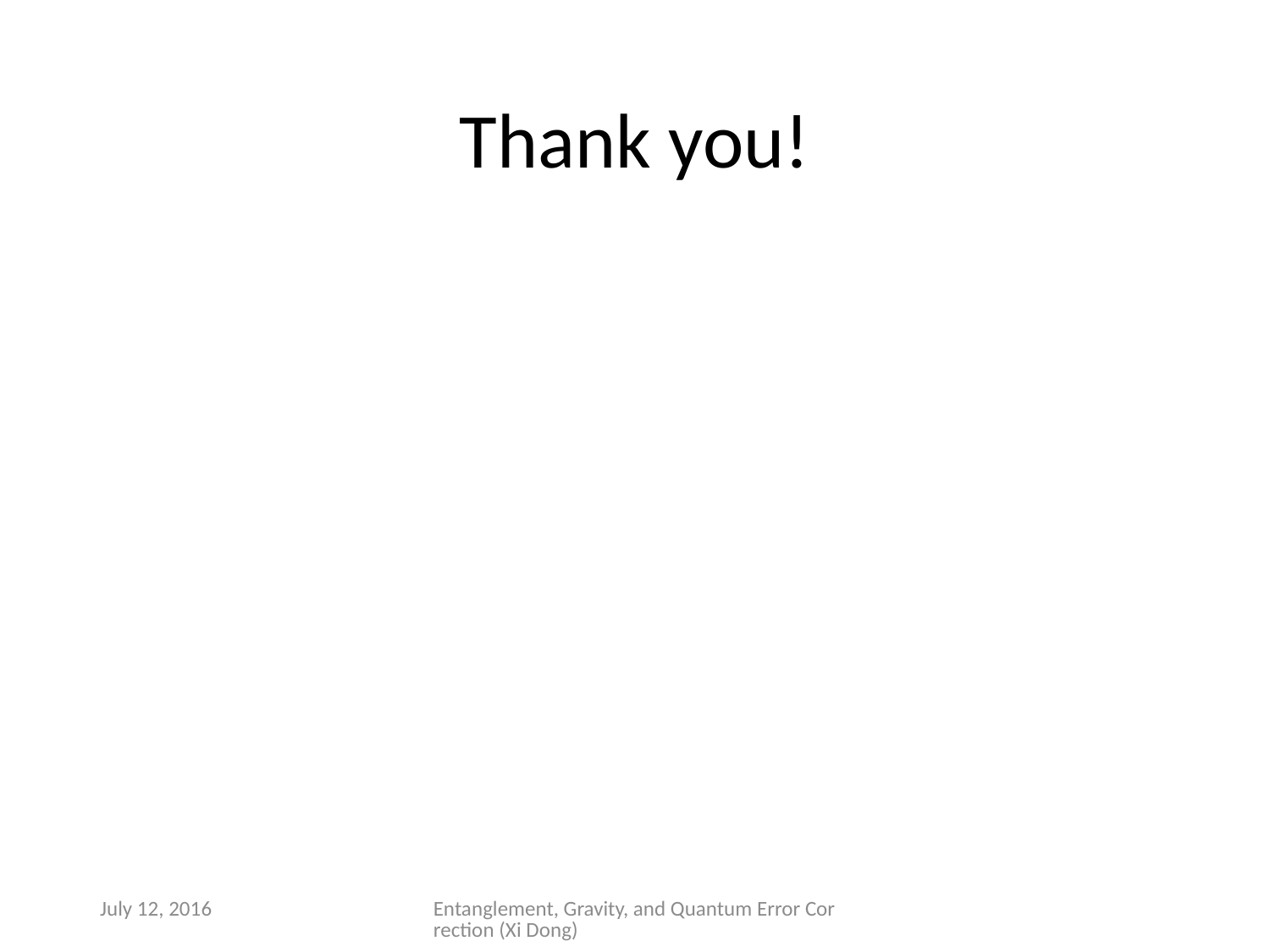

# Thank you!
July 12, 2016
Entanglement, Gravity, and Quantum Error Correction (Xi Dong)